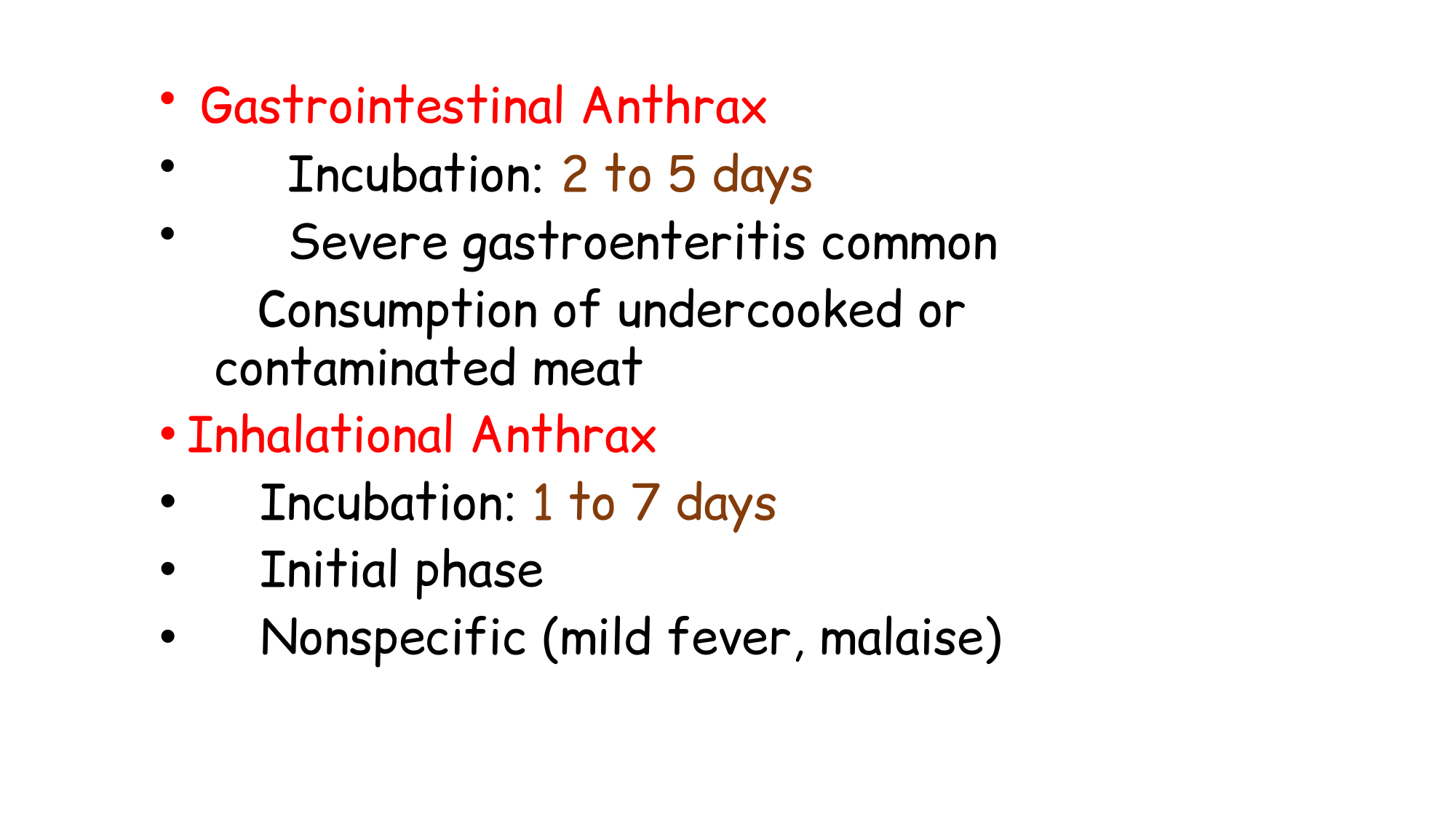

Gastrointestinal Anthrax
      Incubation: 2 to 5 days
      Severe gastroenteritis common
   Consumption of undercooked or  contaminated meat
Inhalational Anthrax
     Incubation: 1 to 7 days
     Initial phase
     Nonspecific (mild fever, malaise)